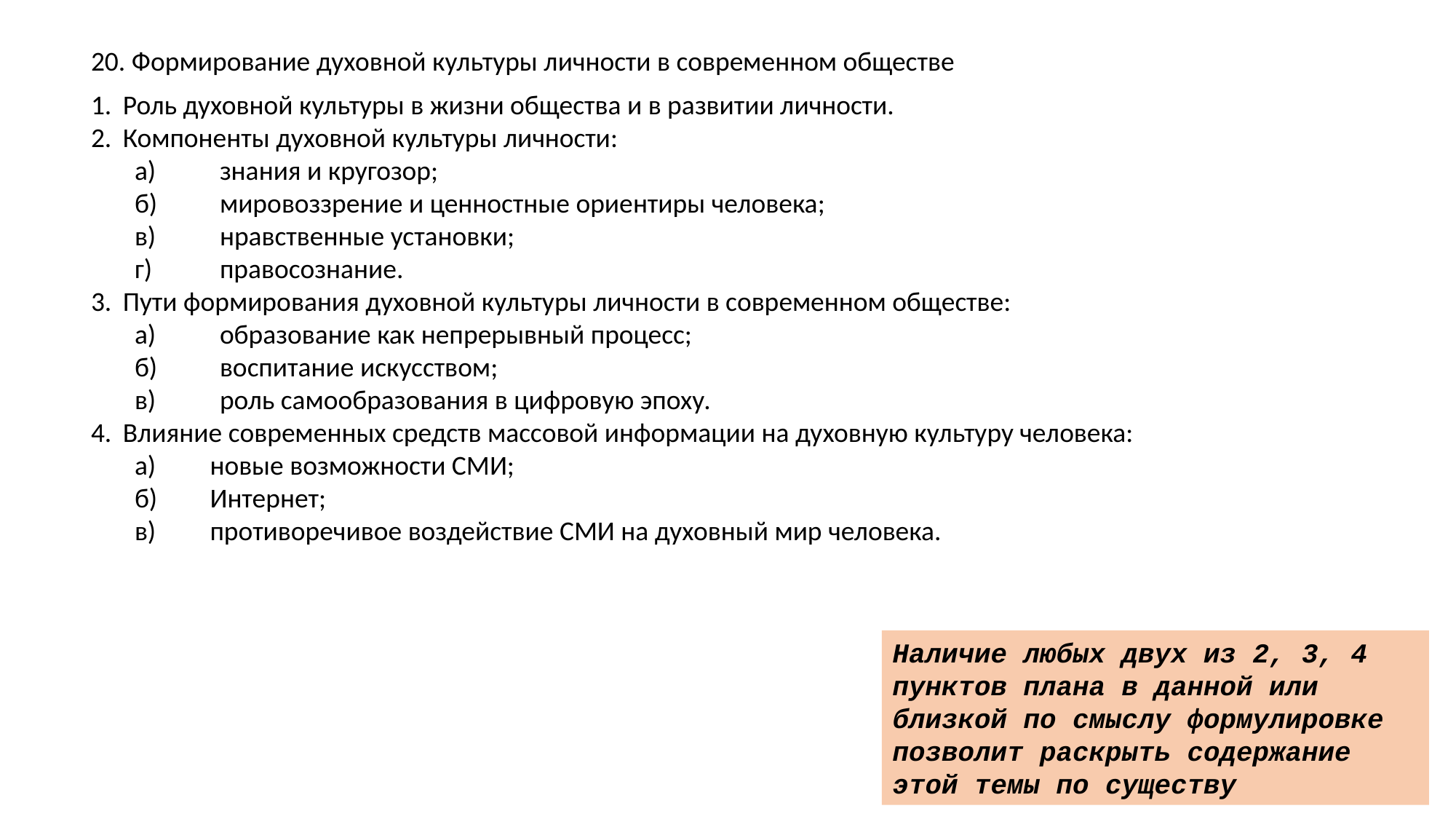

20. Формирование духовной культуры личности в современном обществе
1.	Роль духовной культуры в жизни общества и в развитии личности.
2.	Компоненты духовной культуры личности:
а)	знания и кругозор;
б)	мировоззрение и ценностные ориентиры человека;
в)	нравственные установки;
г)	правосознание.
3.	Пути формирования духовной культуры личности в современном обществе:
а)	образование как непрерывный процесс;
б)	воспитание искусством;
в)	роль самообразования в цифровую эпоху.
4.	Влияние современных средств массовой информации на духовную культуру человека:
а)	новые возможности СМИ;
б)	Интернет;
в)	противоречивое воздействие СМИ на духовный мир человека.
Наличие любых двух из 2, 3, 4  пунктов плана в данной или близкой по смыслу формулировке позволит раскрыть содержание этой темы по существу